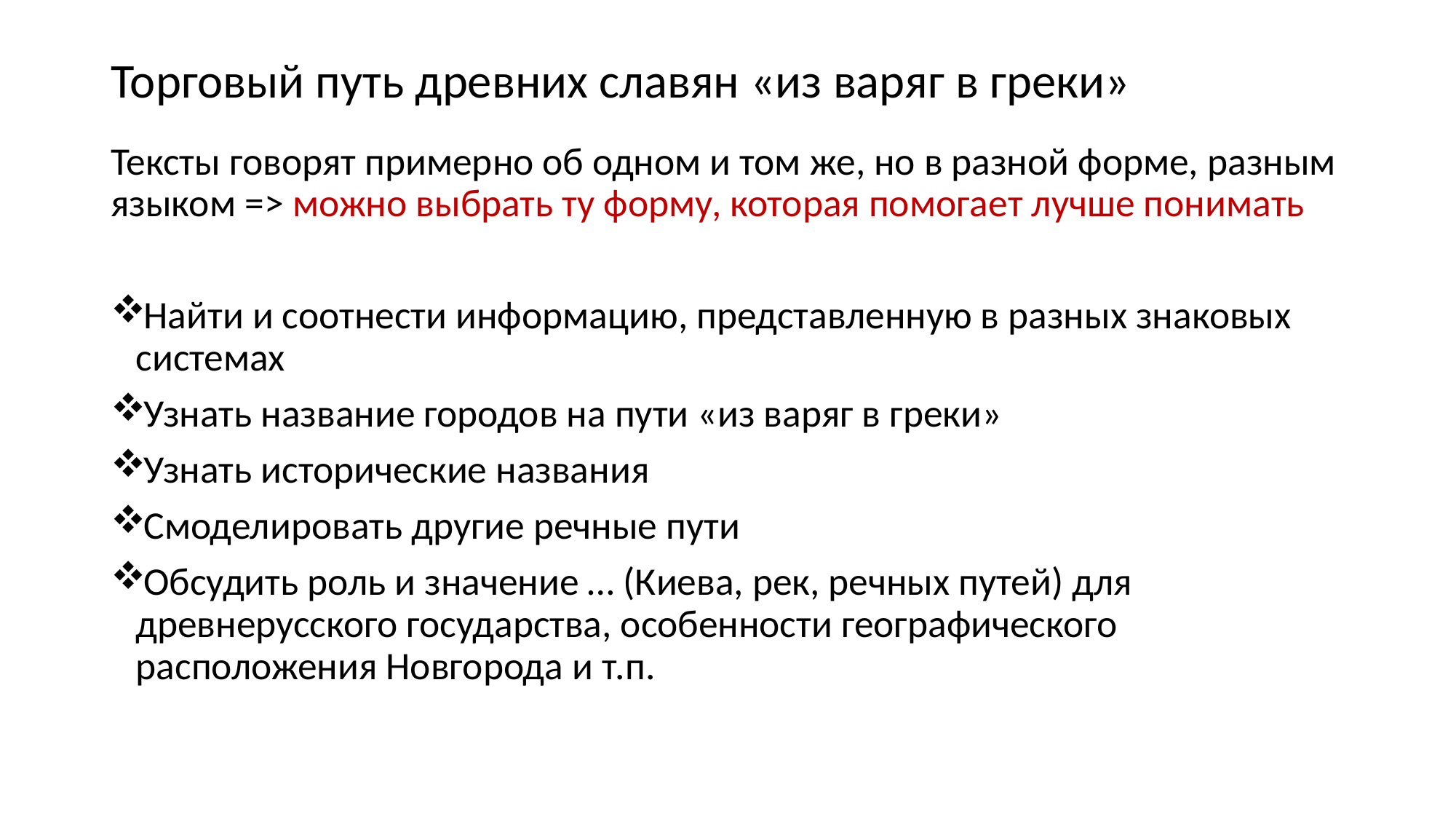

# Торговый путь древних славян «из варяг в греки»
Тексты говорят примерно об одном и том же, но в разной форме, разным языком => можно выбрать ту форму, которая помогает лучше понимать

Найти и соотнести информацию, представленную в разных знаковых системах
Узнать название городов на пути «из варяг в греки»
Узнать исторические названия
Смоделировать другие речные пути
Обсудить роль и значение … (Киева, рек, речных путей) для древнерусского государства, особенности географического расположения Новгорода и т.п.